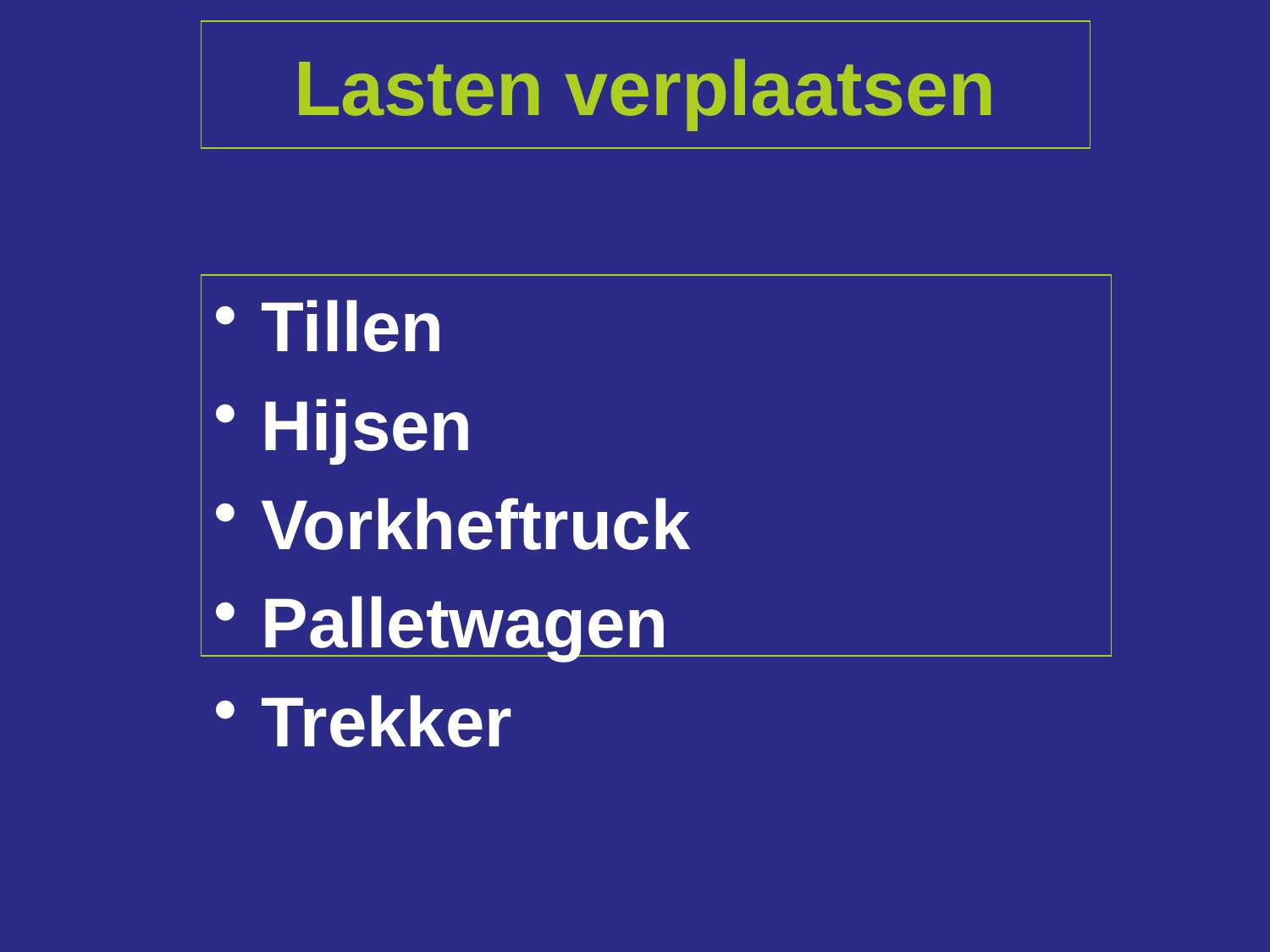

# Lasten verplaatsen
Tillen
Hijsen
Vorkheftruck
Palletwagen
Trekker